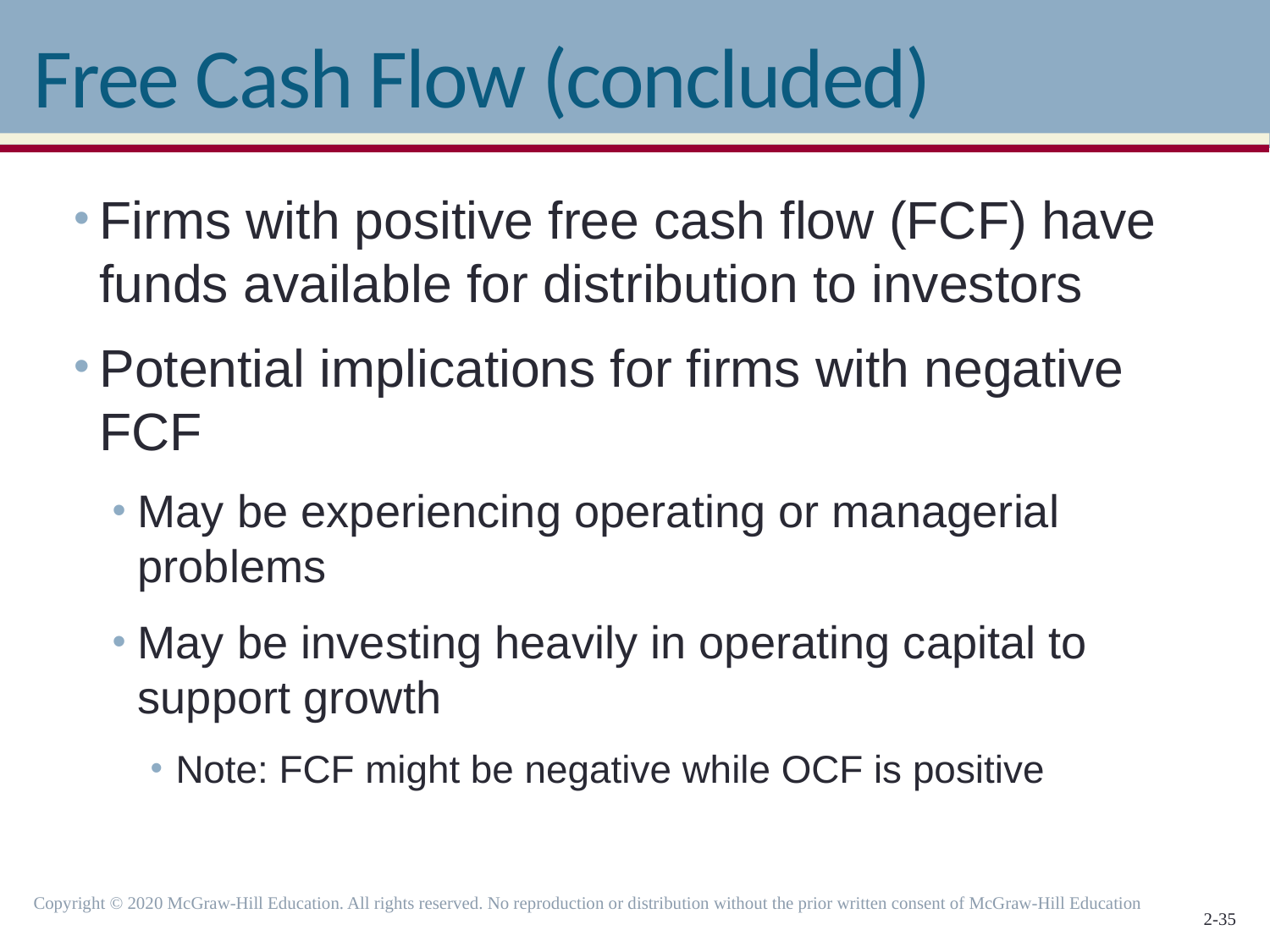

# Free Cash Flow (concluded)
Firms with positive free cash flow (FCF) have funds available for distribution to investors
Potential implications for firms with negative FCF
May be experiencing operating or managerial problems
May be investing heavily in operating capital to support growth
Note: FCF might be negative while OCF is positive
Copyright © 2020 McGraw-Hill Education. All rights reserved. No reproduction or distribution without the prior written consent of McGraw-Hill Education